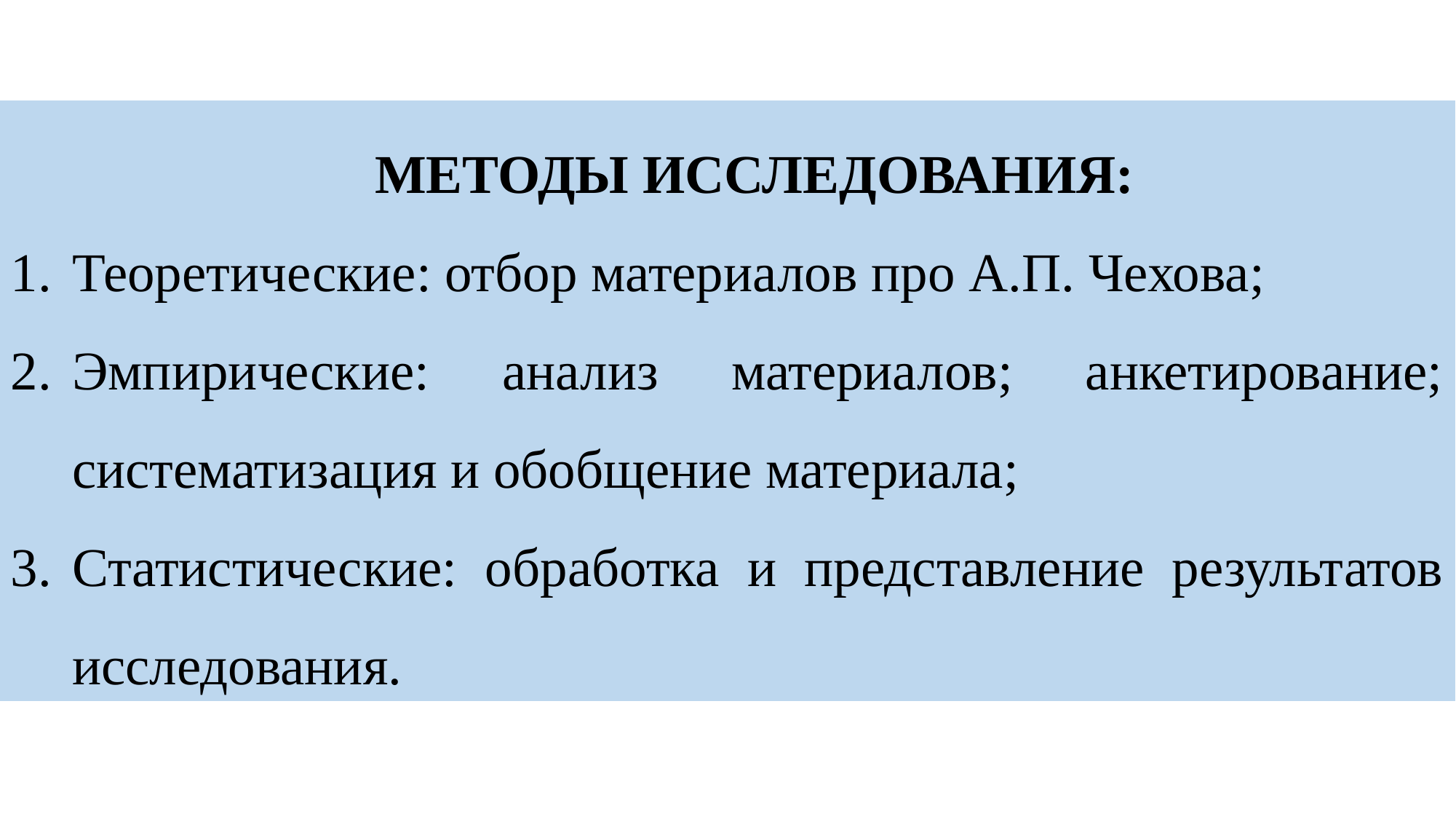

МЕТОДЫ ИССЛЕДОВАНИЯ:
Теоретические: отбор материалов про А.П. Чехова;
Эмпирические: анализ материалов; анкетирование; систематизация и обобщение материала;
Статистические: обработка и представление результатов исследования.